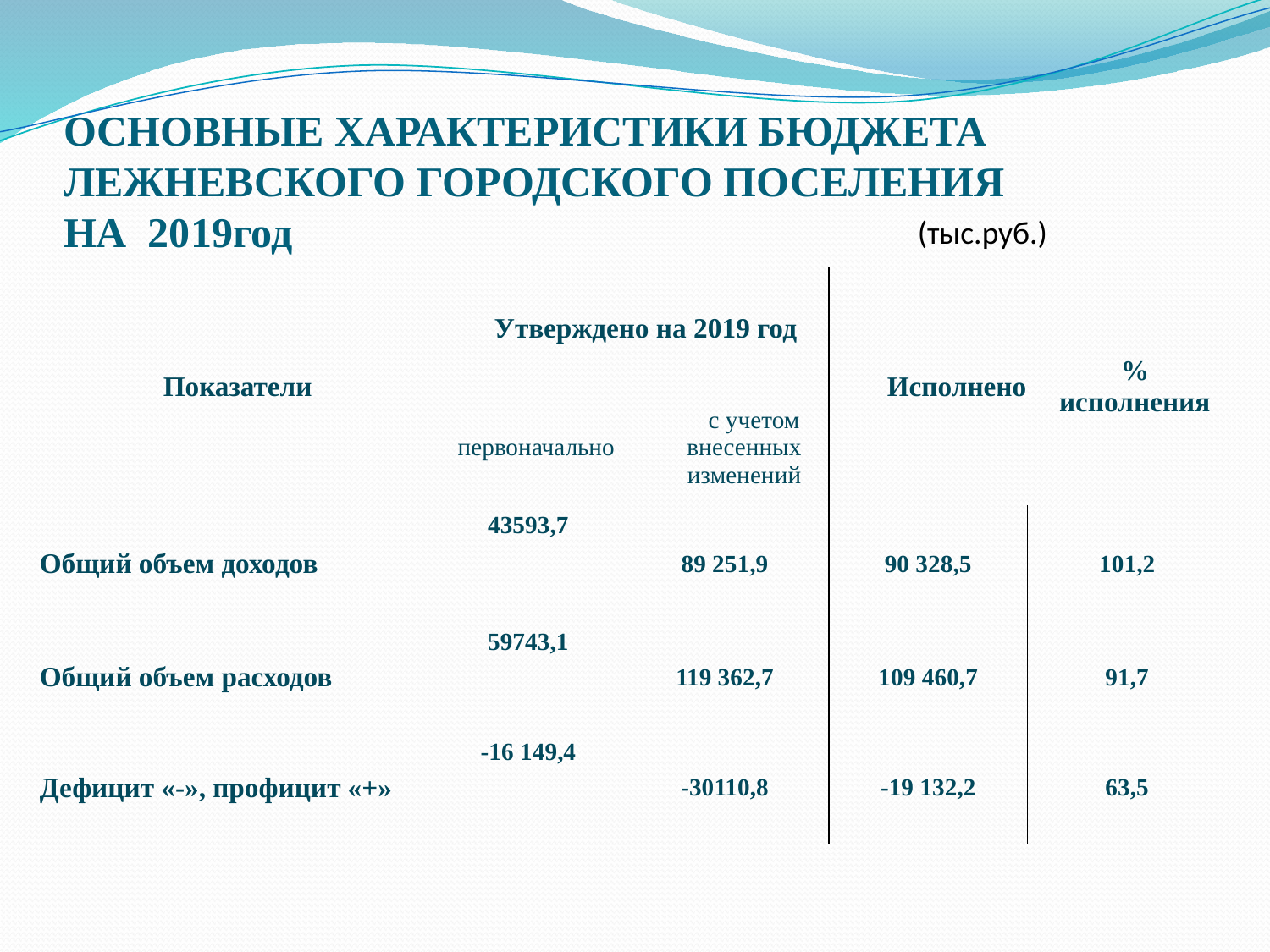

# ОСНОВНЫЕ ХАРАКТЕРИСТИКИ БЮДЖЕТА ЛЕЖНЕВСКОГО ГОРОДСКОГО ПОСЕЛЕНИЯ НА  2019год
(тыс.руб.)
| Показатели | Утверждено на 2019 год |  | Исполнено | % исполнения |
| --- | --- | --- | --- | --- |
|  | первоначально | с учетом внесенных изменений |  |  |
| Общий объем доходов | 43593,7 | 89 251,9 | 90 328,5 | 101,2 |
| Общий объем расходов | 59743,1 | 119 362,7 | 109 460,7 | 91,7 |
| Дефицит «-», профицит «+» | -16 149,4 | -30110,8 | -19 132,2 | 63,5 |